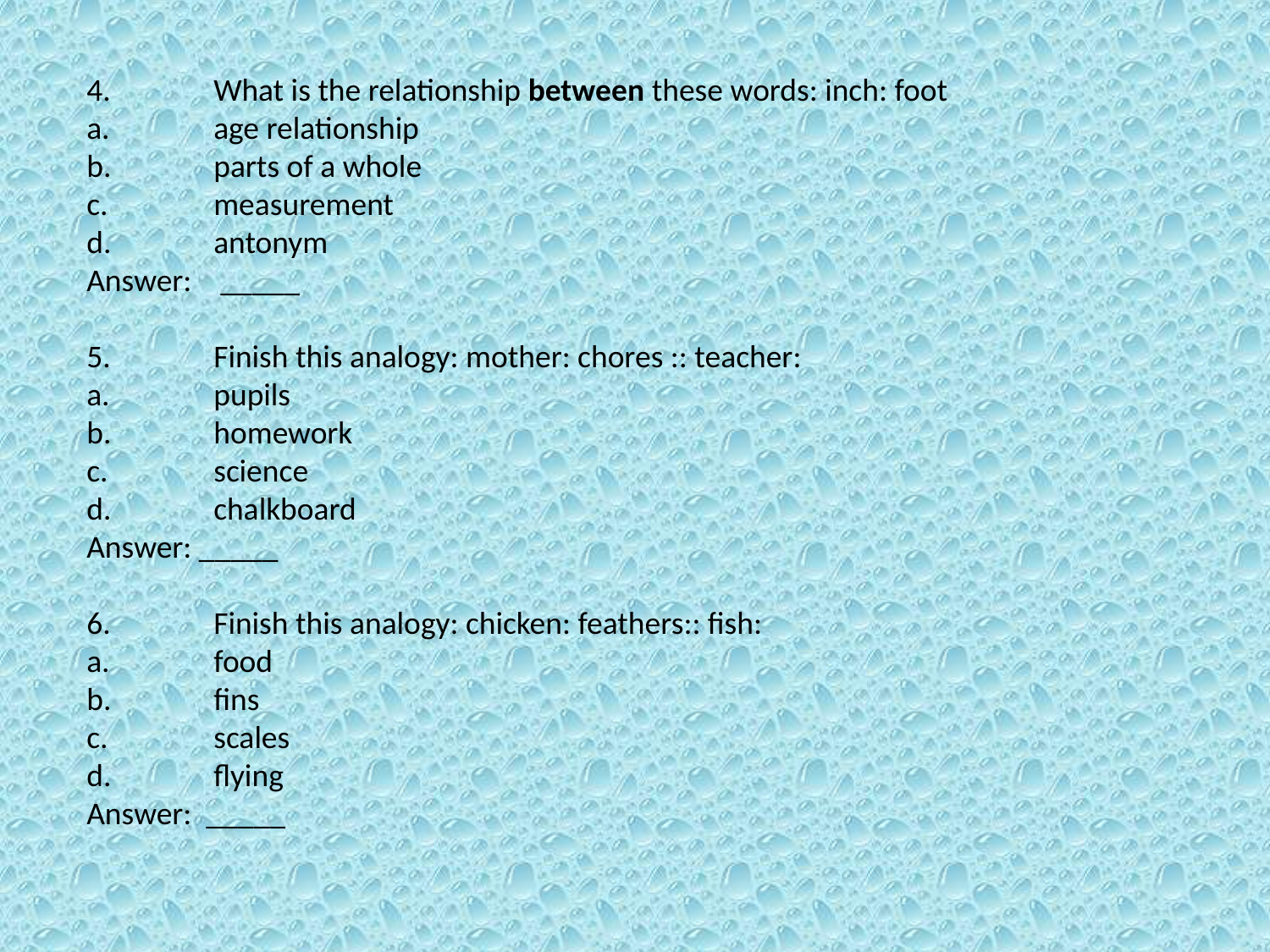

4.	What is the relationship between these words: inch: foot
a.	age relationship
b.	parts of a whole
c.	measurement
d.	antonym
Answer:    _____

5.	Finish this analogy: mother: chores :: teacher:
a.	pupils
b.	homework
c.	science
d.	chalkboard
Answer: _____

6.	Finish this analogy: chicken: feathers:: fish:
a.	food
b.	fins
c.	scales
d.	flying
Answer:  _____